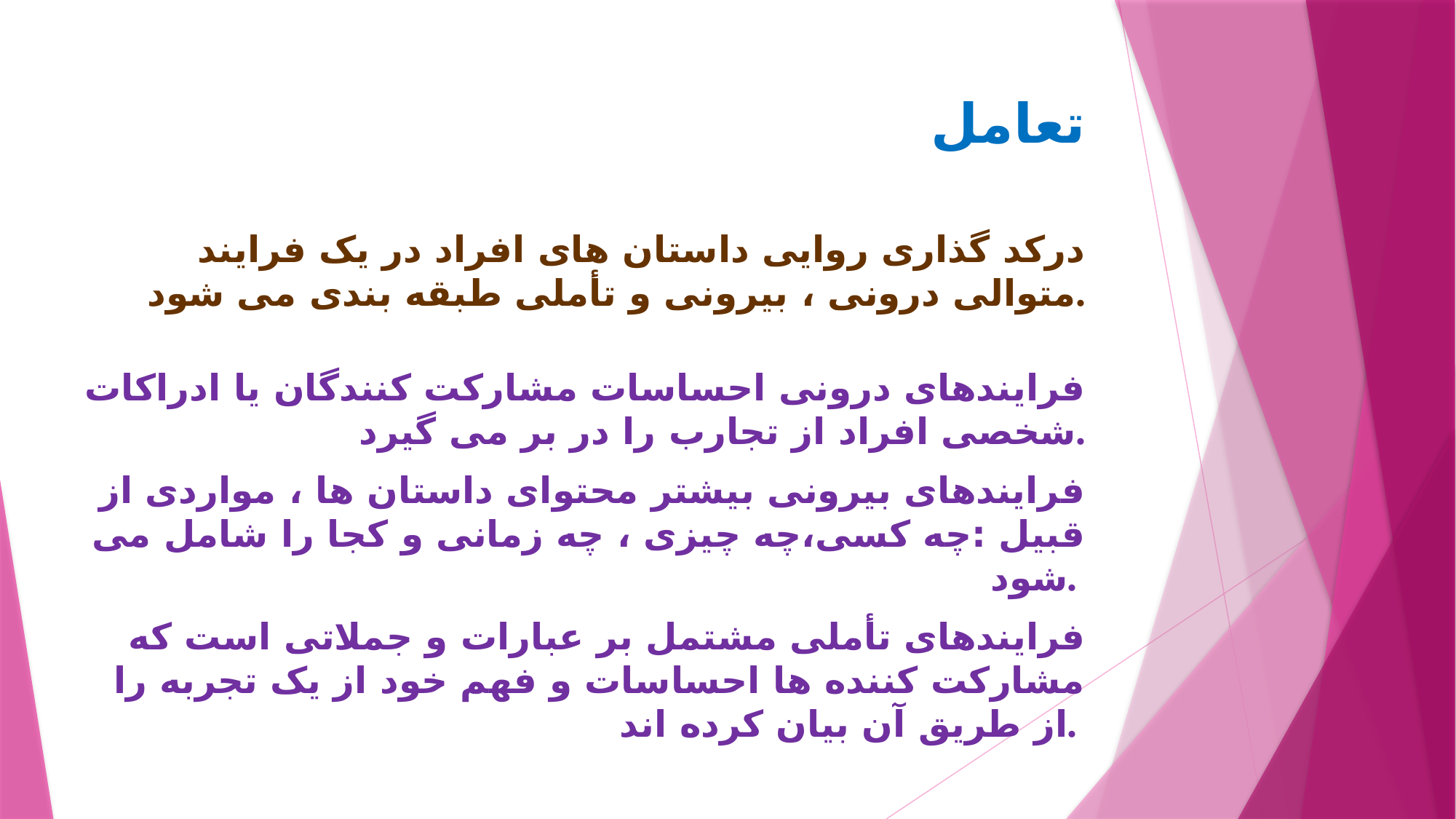

# تعامل درکد گذاری روایی داستان های افراد در یک فرایند متوالی درونی ، بیرونی و تأملی طبقه بندی می شود.
فرایندهای درونی احساسات مشارکت کنندگان یا ادراکات شخصی افراد از تجارب را در بر می گیرد.
فرایندهای بیرونی بیشتر محتوای داستان ها ، مواردی از قبیل :چه کسی،چه چیزی ، چه زمانی و کجا را شامل می شود.
فرایندهای تأملی مشتمل بر عبارات و جملاتی است که مشارکت کننده ها احساسات و فهم خود از یک تجربه را از طریق آن بیان کرده اند.